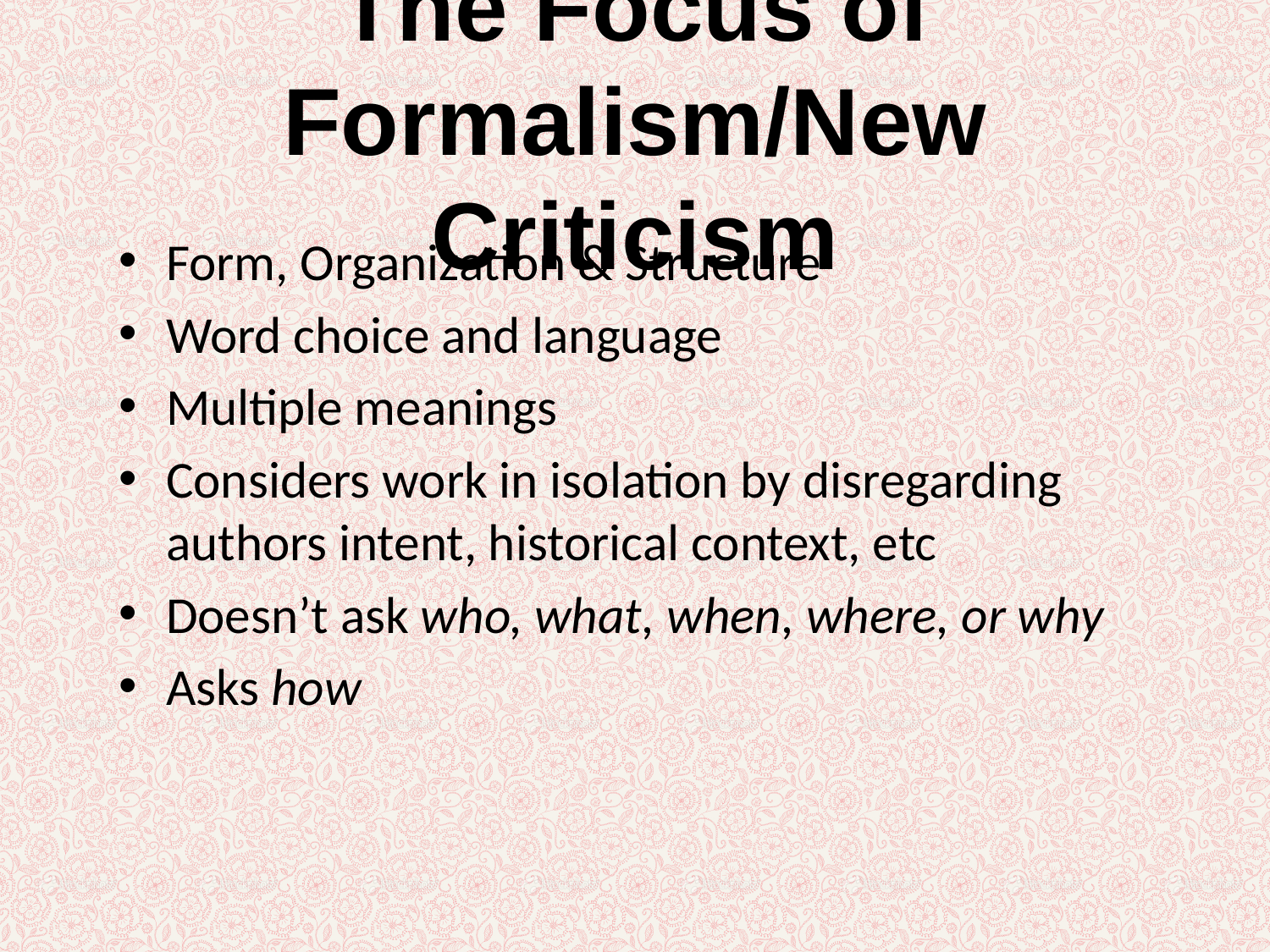

# The Focus of Formalism/New Criticism
Form, Organization & Structure
Word choice and language
Multiple meanings
Considers work in isolation by disregarding authors intent, historical context, etc
Doesn’t ask who, what, when, where, or why
Asks how